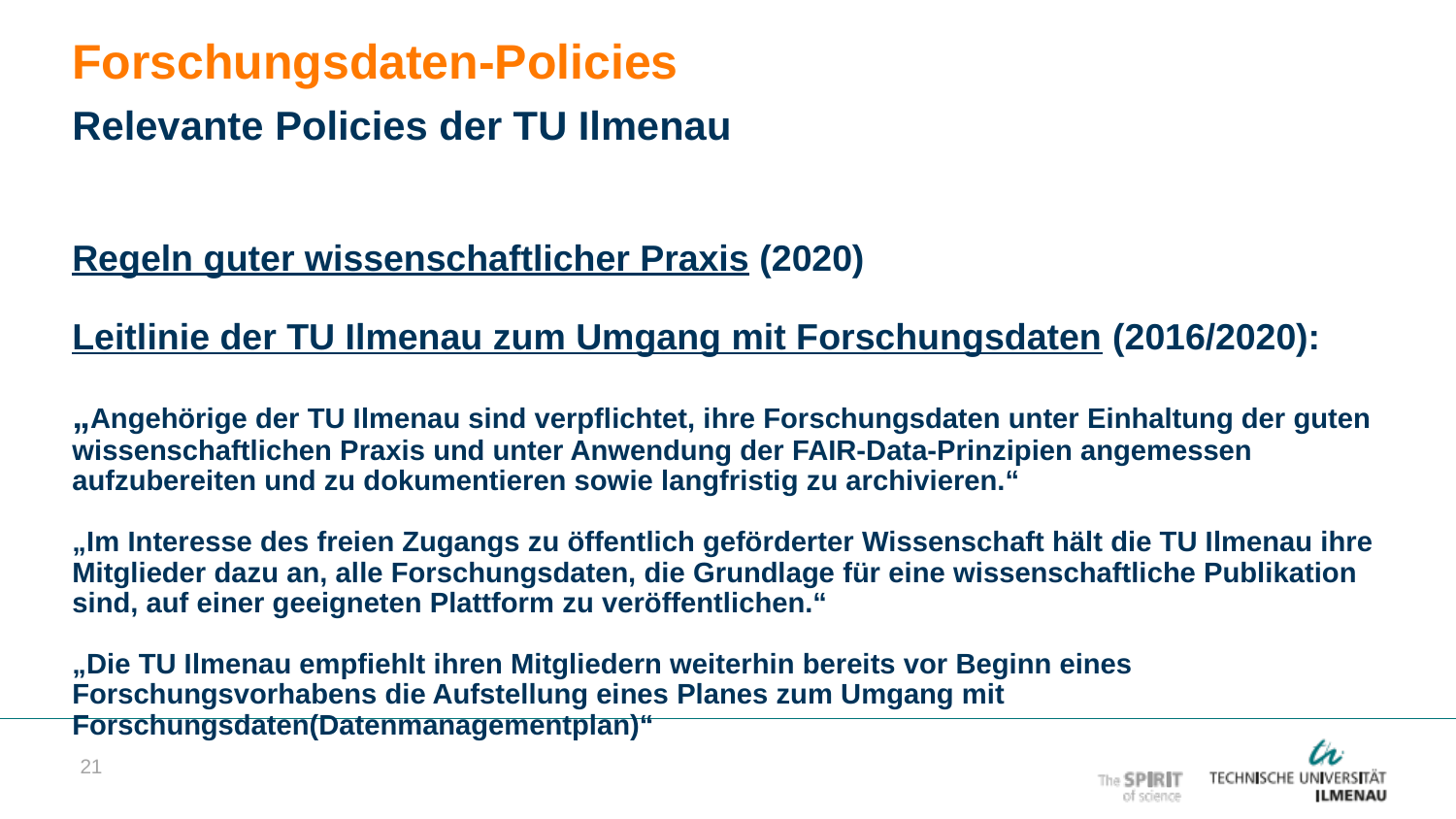

Forschungsdaten-Policies
Relevante Policies der TU Ilmenau

Regeln guter wissenschaftlicher Praxis (2020)

Leitlinie der TU Ilmenau zum Umgang mit Forschungsdaten (2016/2020):

„Angehörige der TU Ilmenau sind verpflichtet, ihre Forschungsdaten unter Einhaltung der guten wissenschaftlichen Praxis und unter Anwendung der FAIR-Data-Prinzipien angemessen aufzubereiten und zu dokumentieren sowie langfristig zu archivieren.“

„Im Interesse des freien Zugangs zu öffentlich geförderter Wissenschaft hält die TU Ilmenau ihre Mitglieder dazu an, alle Forschungsdaten, die Grundlage für eine wissenschaftliche Publikation sind, auf einer geeigneten Plattform zu veröffentlichen.“

„Die TU Ilmenau empfiehlt ihren Mitgliedern weiterhin bereits vor Beginn eines Forschungsvorhabens die Aufstellung eines Planes zum Umgang mit Forschungsdaten(Datenmanagementplan)“

 21